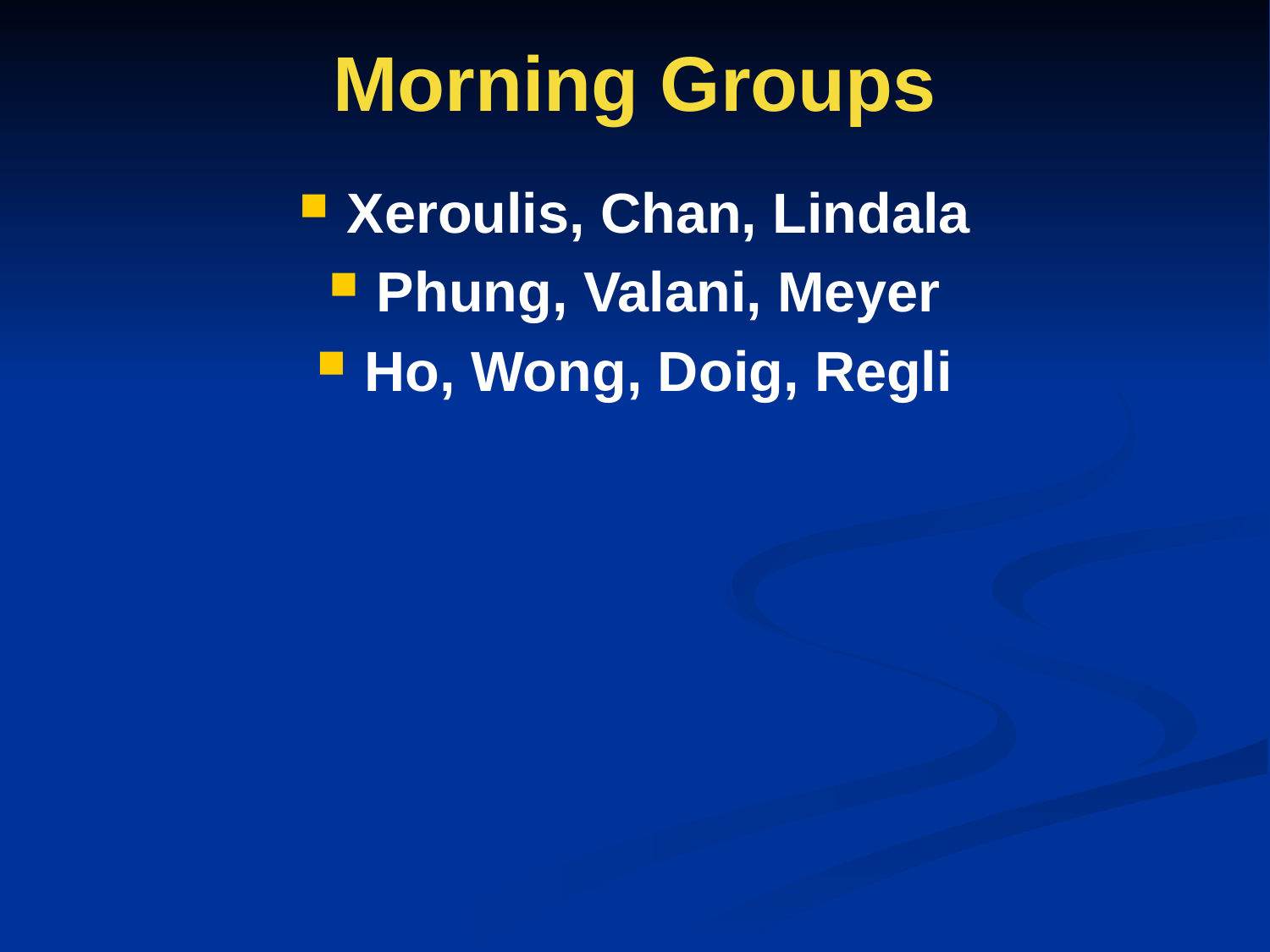

# Morning Groups
Xeroulis, Chan, Lindala
Phung, Valani, Meyer
Ho, Wong, Doig, Regli